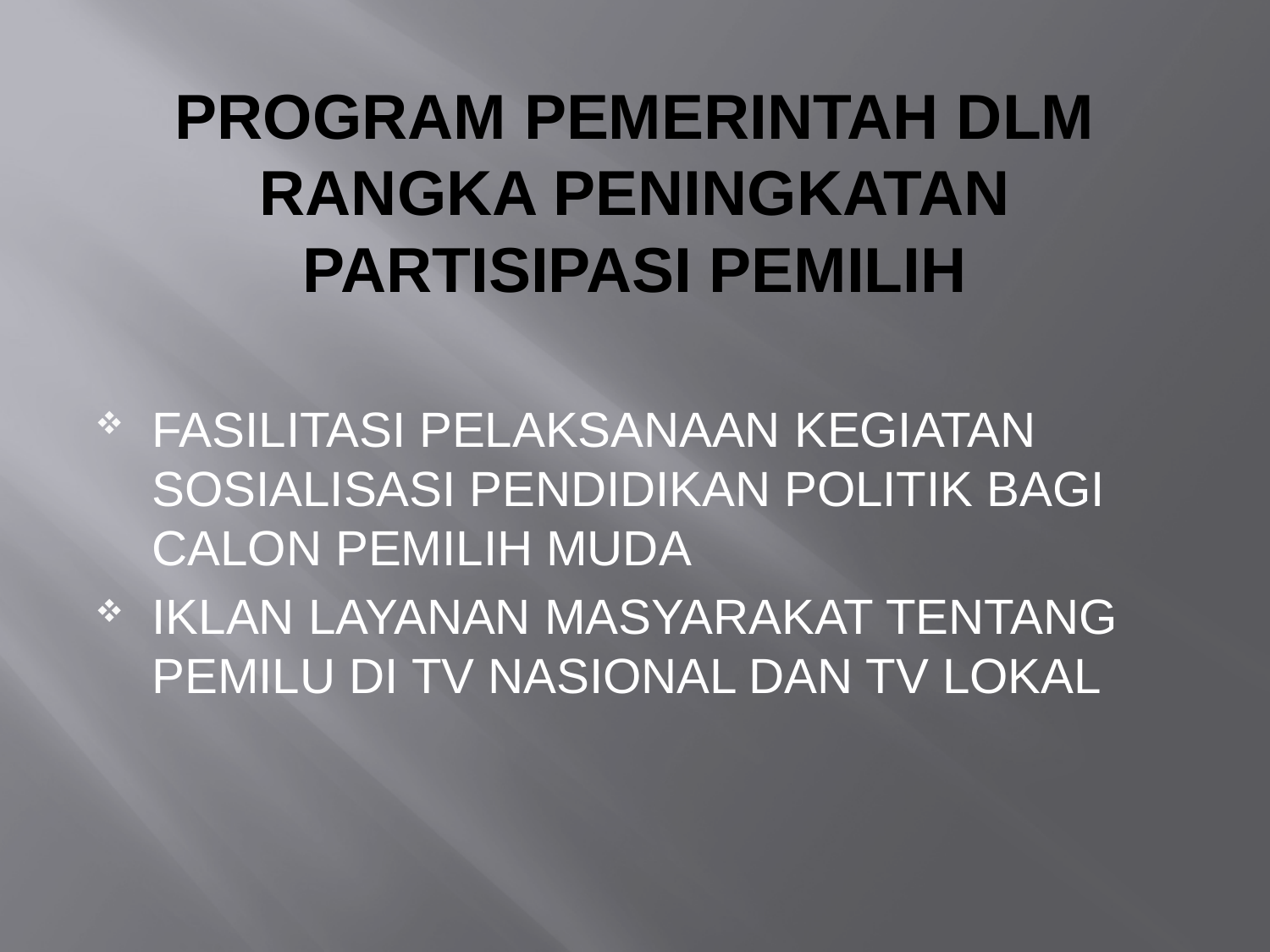

# PROGRAM PEMERINTAH DLM RANGKA PENINGKATAN PARTISIPASI PEMILIH
FASILITASI PELAKSANAAN KEGIATAN SOSIALISASI PENDIDIKAN POLITIK BAGI CALON PEMILIH MUDA
IKLAN LAYANAN MASYARAKAT TENTANG PEMILU DI TV NASIONAL DAN TV LOKAL